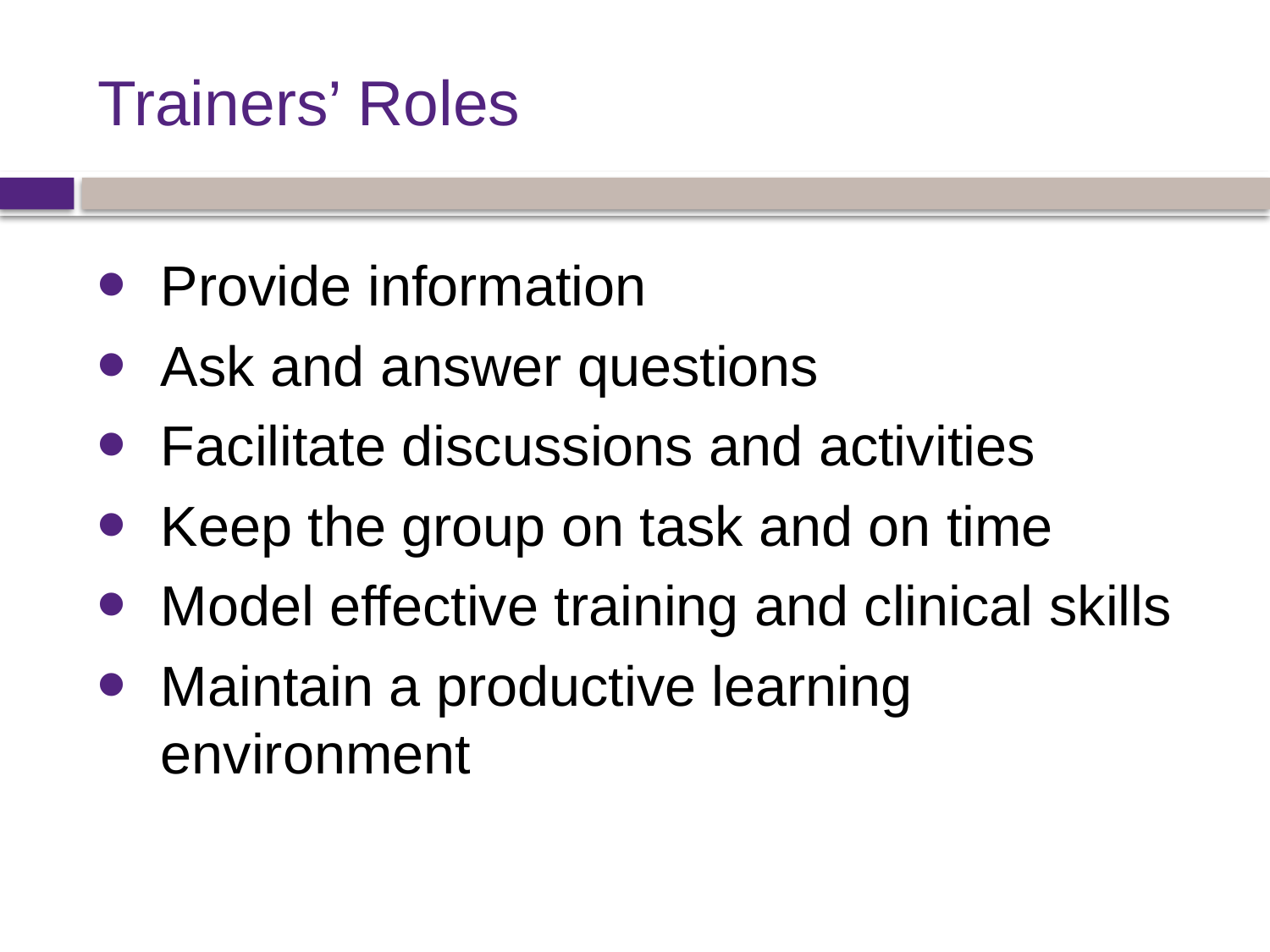

# Trainers’ Roles
Provide information
Ask and answer questions
Facilitate discussions and activities
Keep the group on task and on time
Model effective training and clinical skills
Maintain a productive learning environment